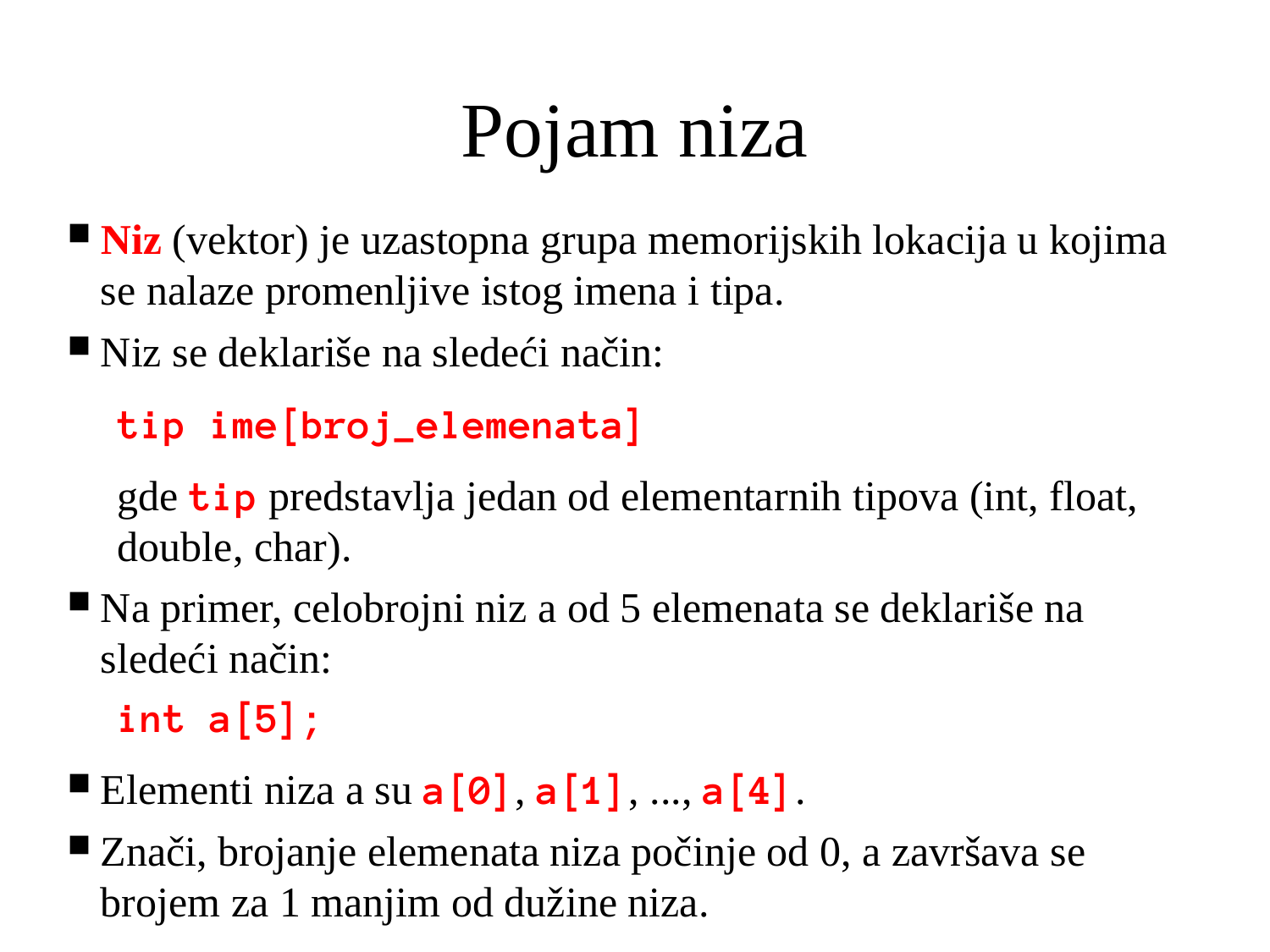

# Pojam niza
Niz (vektor) je uzastopna grupa memorijskih lokacija u kojima se nalaze promenljive istog imena i tipa.
Niz se deklariše na sledeći način:
tip ime[broj_elemenata]
gde tip predstavlja jedan od elementarnih tipova (int, float, double, char).
Na primer, celobrojni niz a od 5 elemenata se deklariše na sledeći način:
int a[5];
Elementi niza a su a[0], a[1], ..., a[4].
Znači, brojanje elemenata niza počinje od 0, a završava se brojem za 1 manjim od dužine niza.